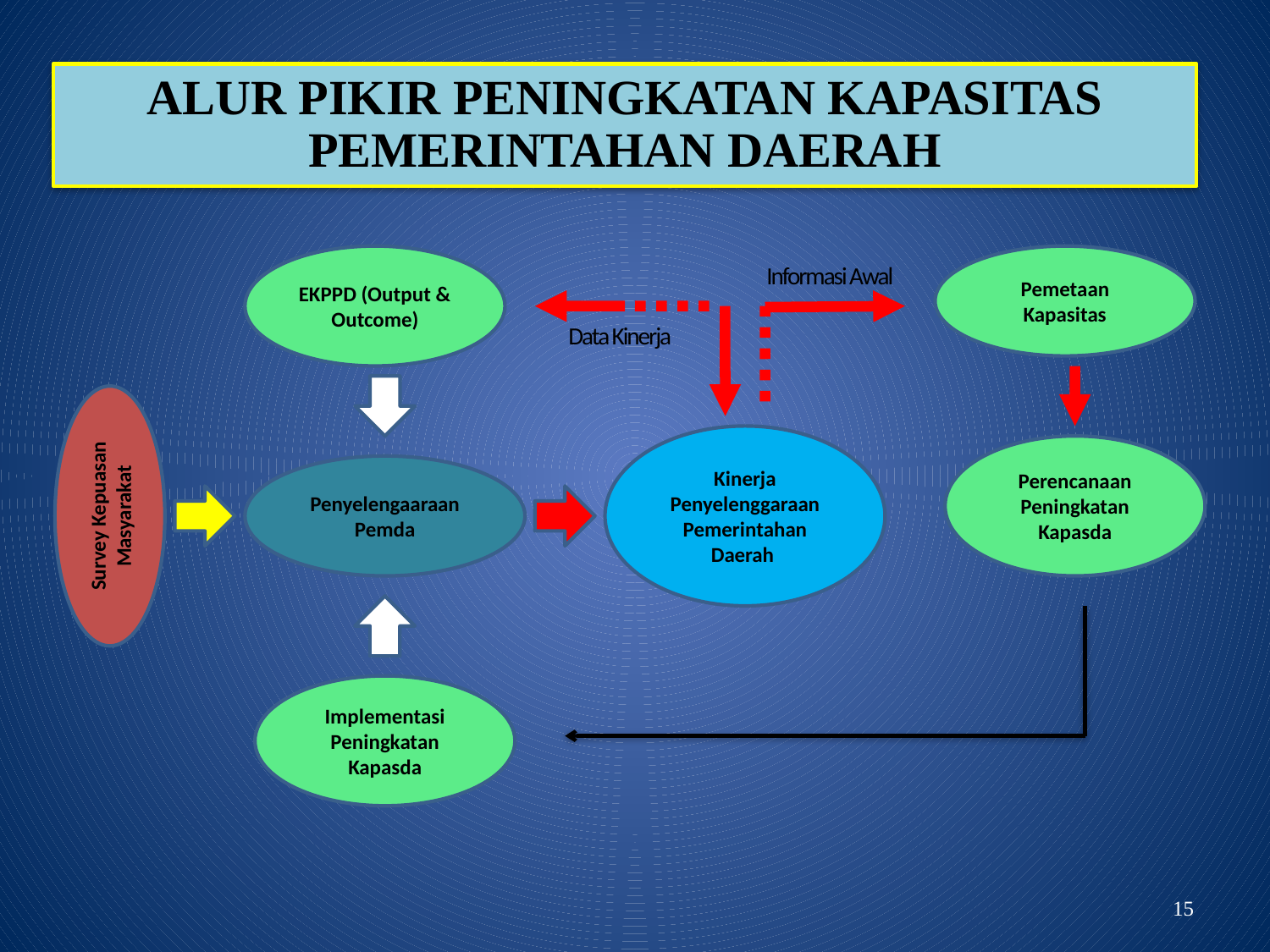

# ALUR PIKIR PENINGKATAN KAPASITAS PEMERINTAHAN DAERAH
EKPPD (Output & Outcome)
Pemetaan Kapasitas
Informasi Awal

Data Kinerja

Kinerja Penyelenggaraan
Pemerintahan
Daerah
Perencanaan Peningkatan Kapasda
Penyelengaaraan
Pemda
Survey Kepuasan Masyarakat

Implementasi Peningkatan Kapasda
15